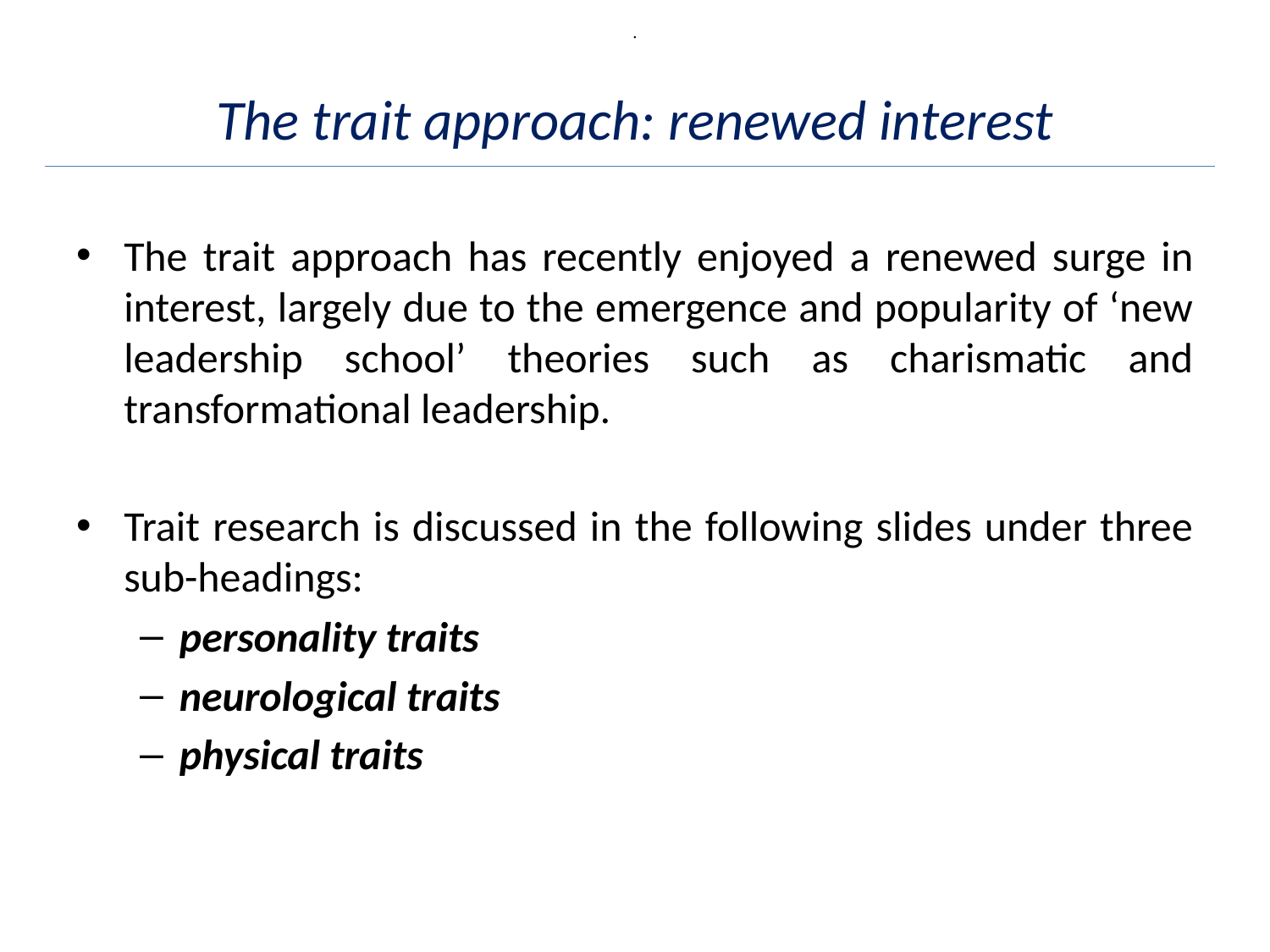

.
# The trait approach: renewed interest
The trait approach has recently enjoyed a renewed surge in interest, largely due to the emergence and popularity of ‘new leadership school’ theories such as charismatic and transformational leadership.

Trait research is discussed in the following slides under three sub-headings:
personality traits
neurological traits
physical traits